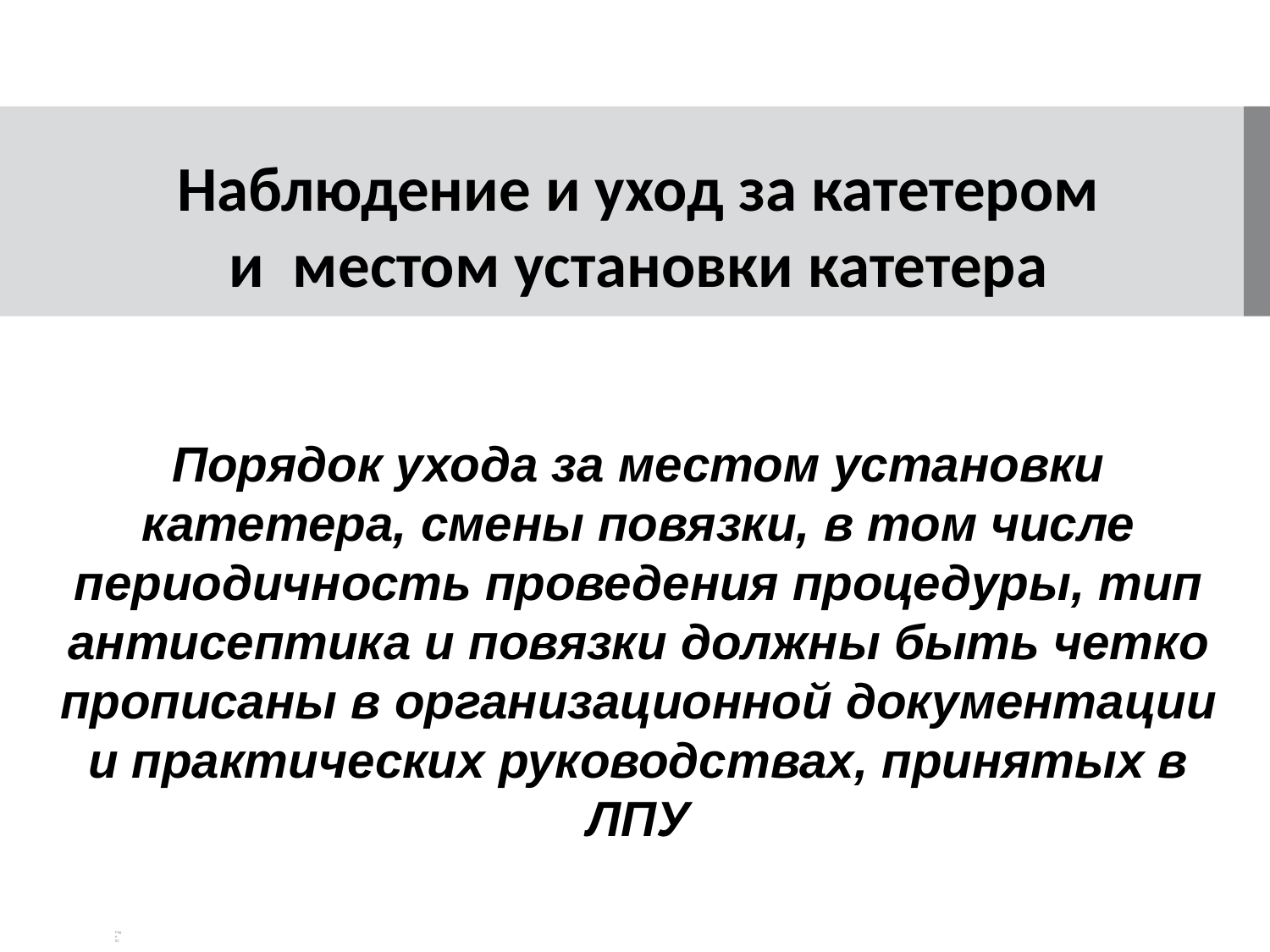

# Наблюдение и уход за катетером и  местом установки катетера
Порядок ухода за местом установки катетера, смены повязки, в том числе периодичность проведения процедуры, тип антисептика и повязки должны быть четко прописаны в организационной документации и практических руководствах, принятых в ЛПУ
Page 62